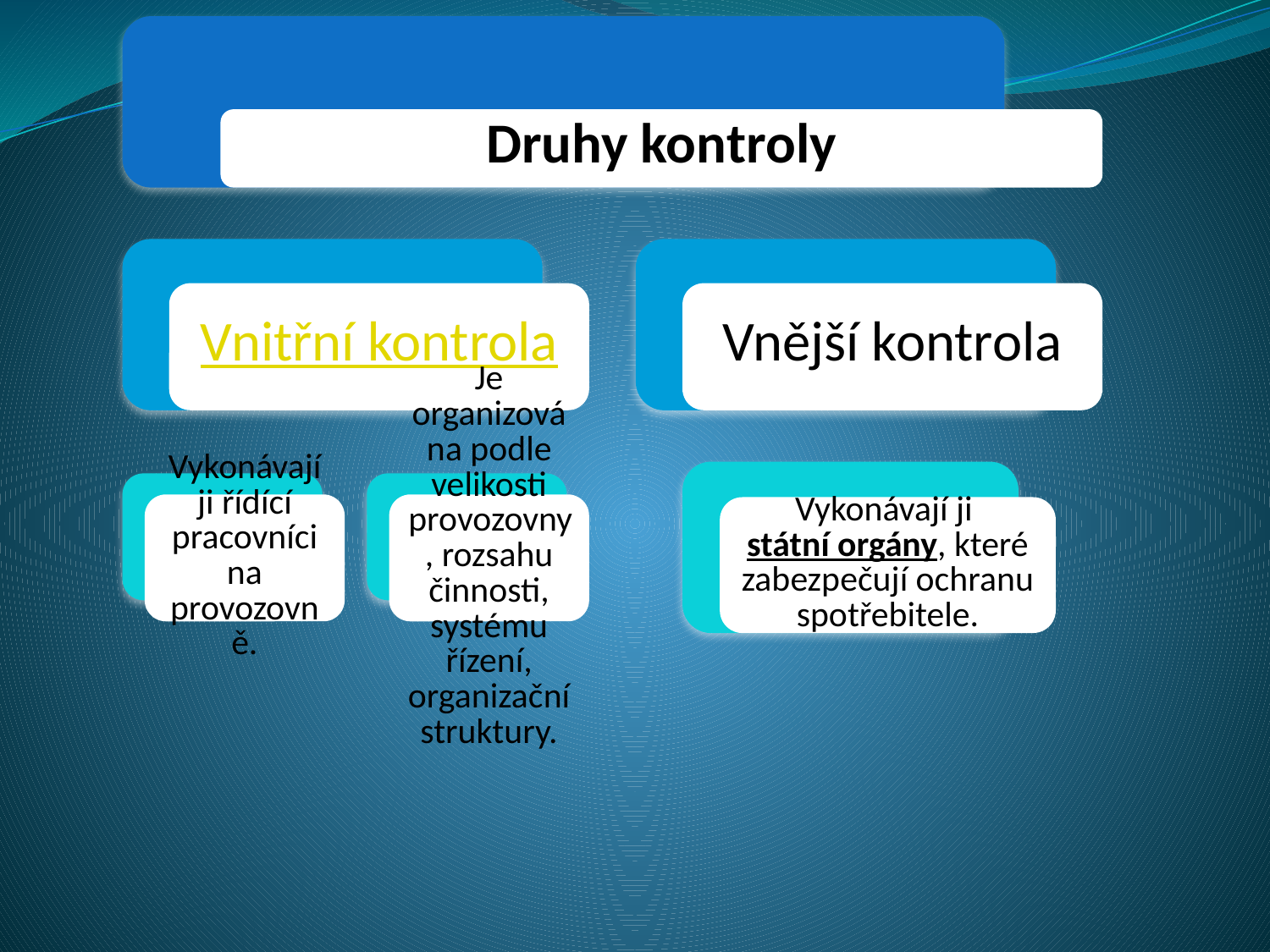

Druhy kontroly
Vnitřní kontrola
Vnější kontrola
Vykonávají ji řídící pracovníci na provozovně.
Vykonávají ji státní orgány, které zabezpečují ochranu spotřebitele.
Je organizována podle velikosti provozovny, rozsahu činnosti, systému řízení, organizační struktury.